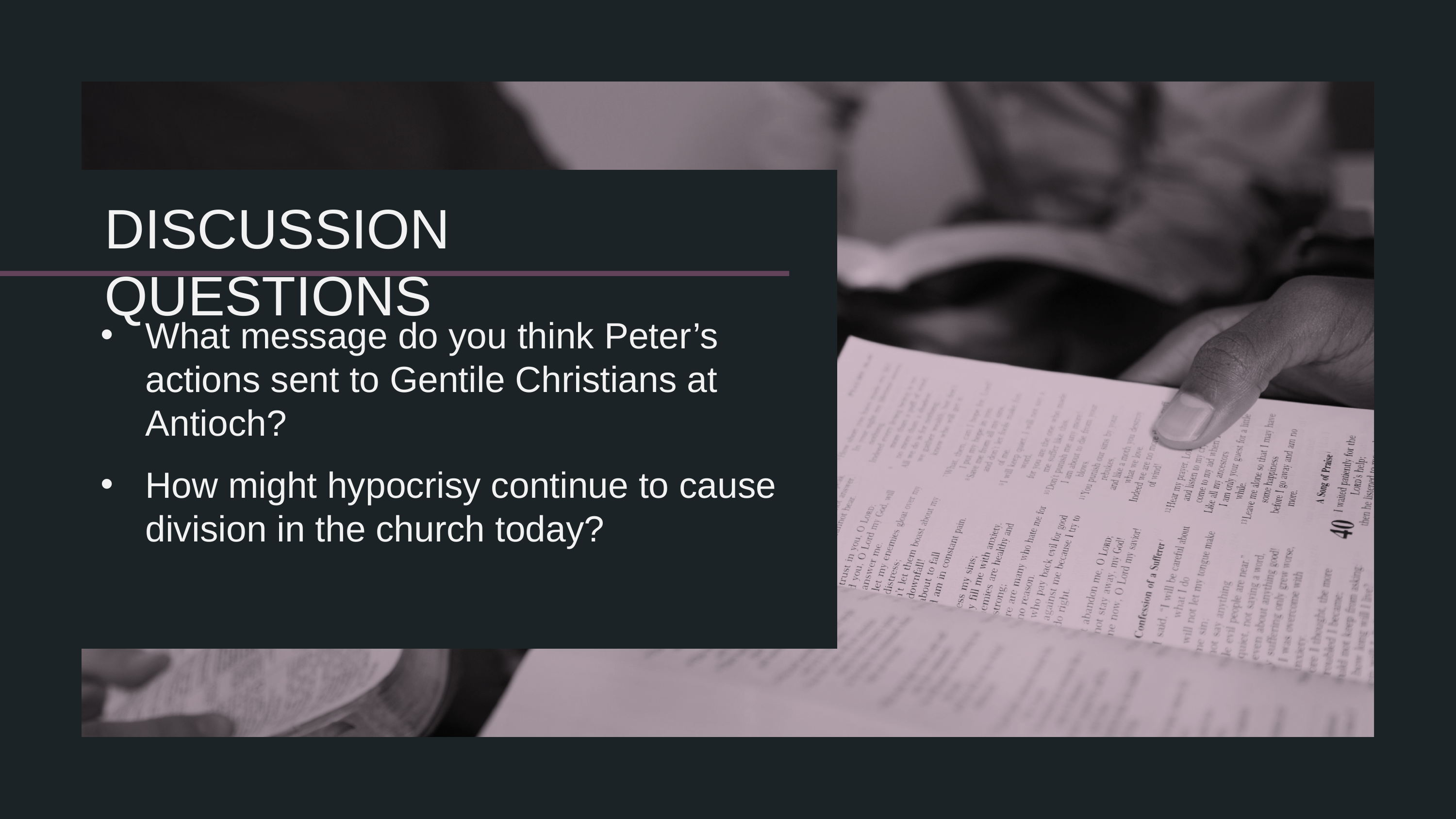

What message do you think Peter’s actions sent to Gentile Christians at Antioch?
How might hypocrisy continue to cause division in the church today?